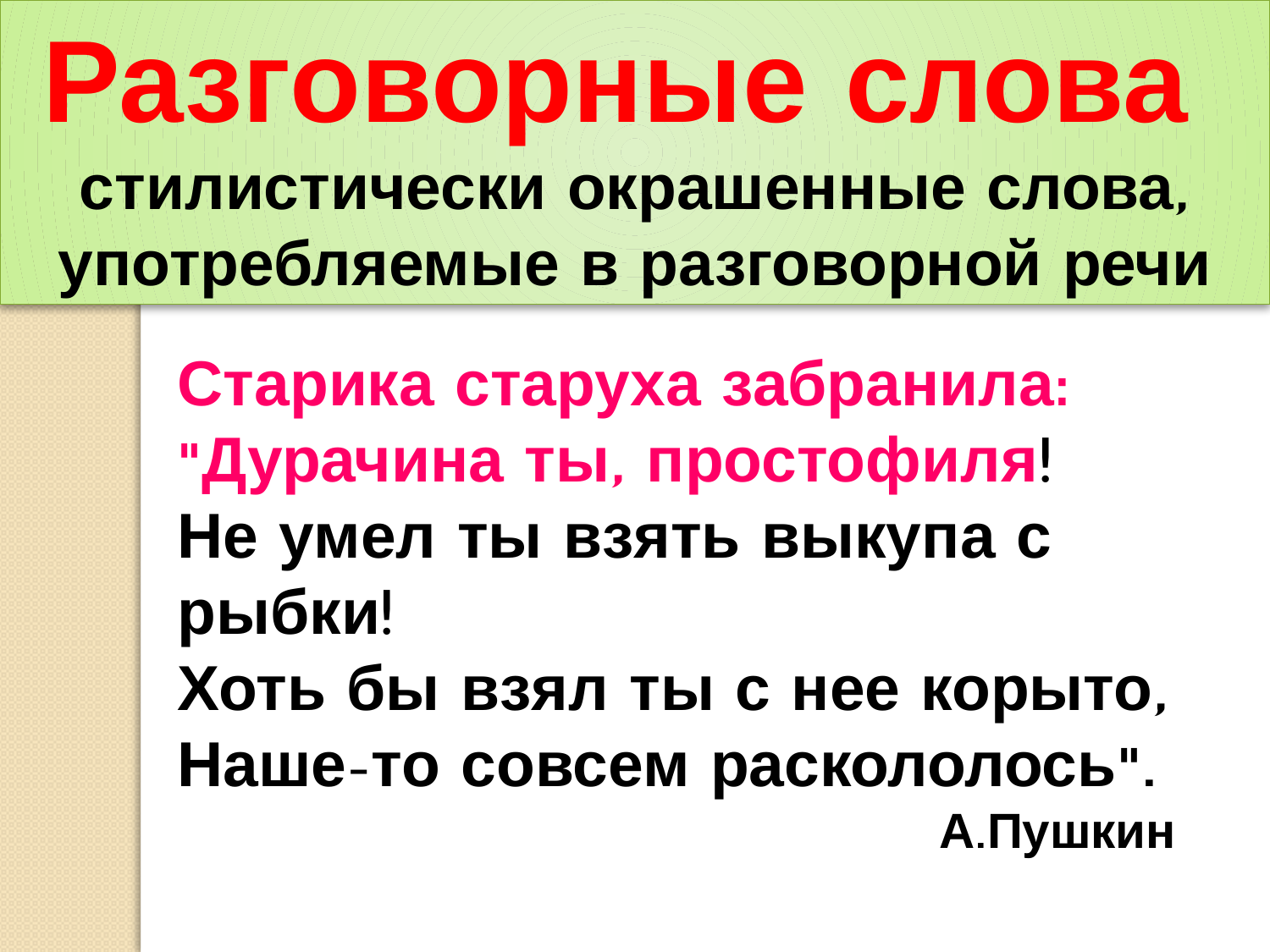

Разговорные слова
стилистически окрашенные слова, употребляемые в разговорной речи
Старика старуха забранила:
"Дурачина ты, простофиля!
Не умел ты взять выкупа с рыбки!
Хоть бы взял ты с нее корыто,
Наше-то совсем раскололось".
						А.Пушкин